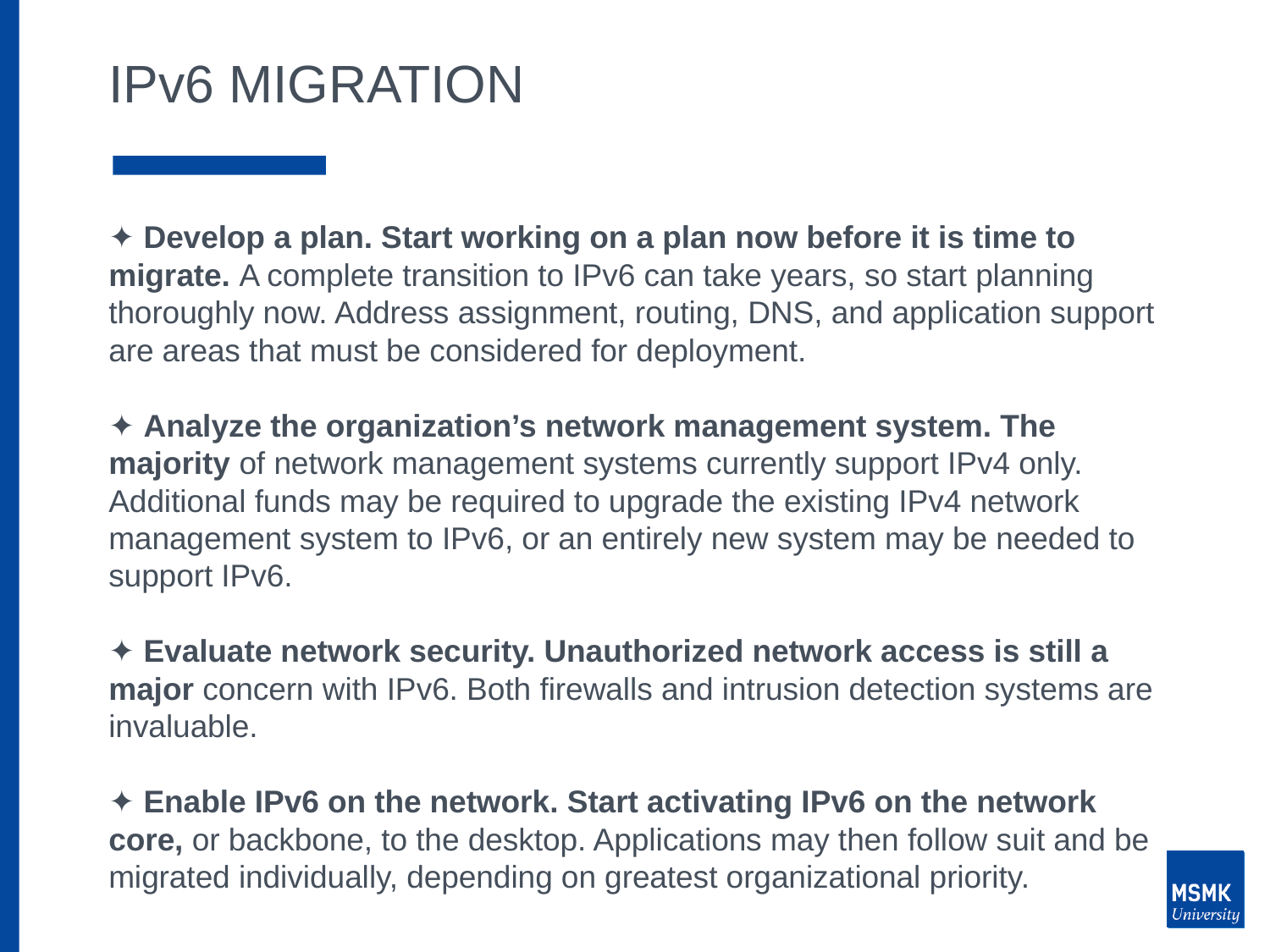

# IPv6 MIGRATION
✦ Develop a plan. Start working on a plan now before it is time to migrate. A complete transition to IPv6 can take years, so start planning thoroughly now. Address assignment, routing, DNS, and application support are areas that must be considered for deployment.

✦ Analyze the organization’s network management system. The majority of network management systems currently support IPv4 only. Additional funds may be required to upgrade the existing IPv4 network management system to IPv6, or an entirely new system may be needed to support IPv6.

✦ Evaluate network security. Unauthorized network access is still a major concern with IPv6. Both firewalls and intrusion detection systems are invaluable.

✦ Enable IPv6 on the network. Start activating IPv6 on the network core, or backbone, to the desktop. Applications may then follow suit and be migrated individually, depending on greatest organizational priority.